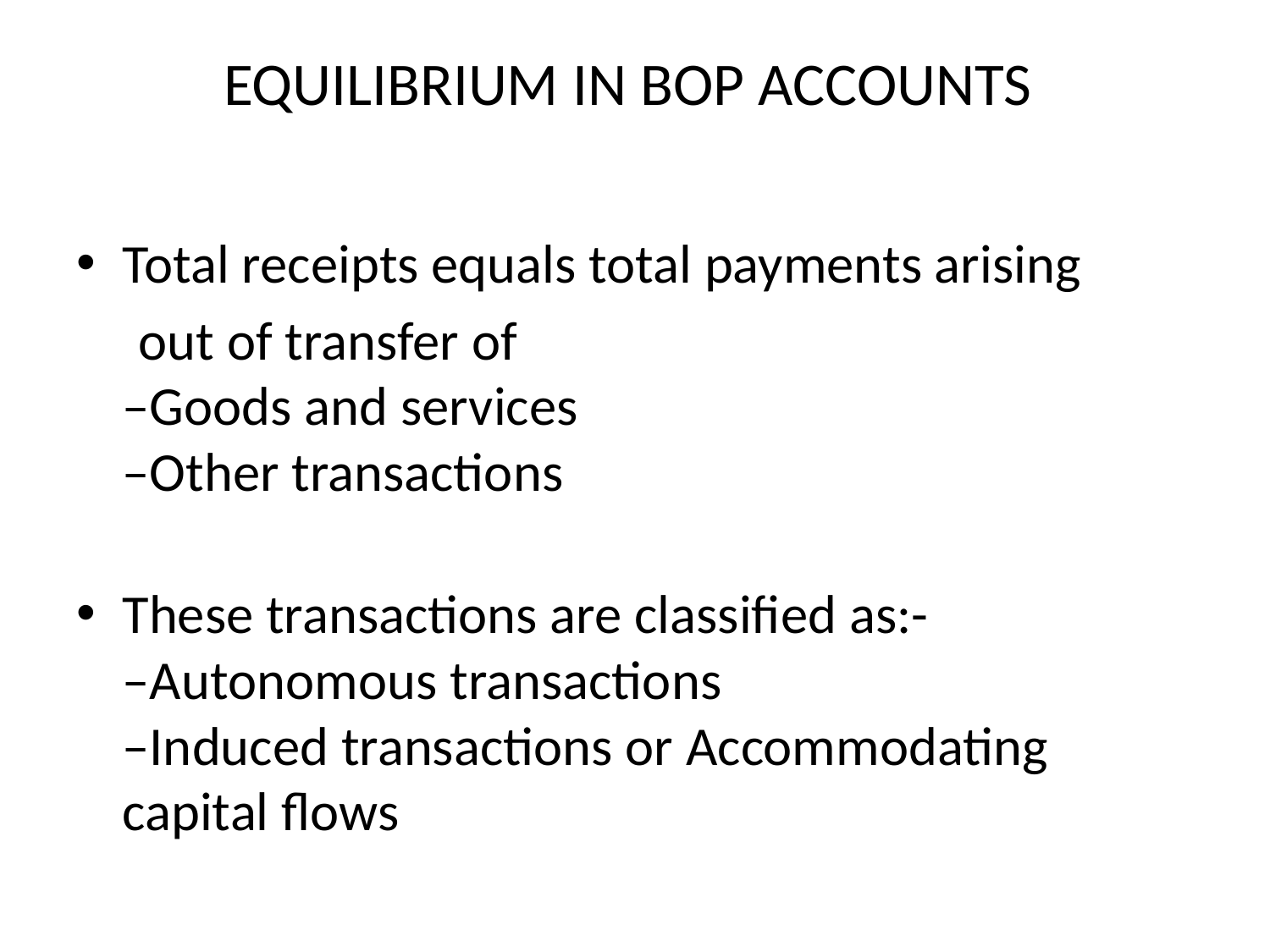

# EQUILIBRIUM IN BOP ACCOUNTS
Total receipts equals total payments arising
     out of transfer of
–Goods and services
–Other transactions
These transactions are classified as:-
–Autonomous transactions
–Induced transactions or Accommodating            	capital flows